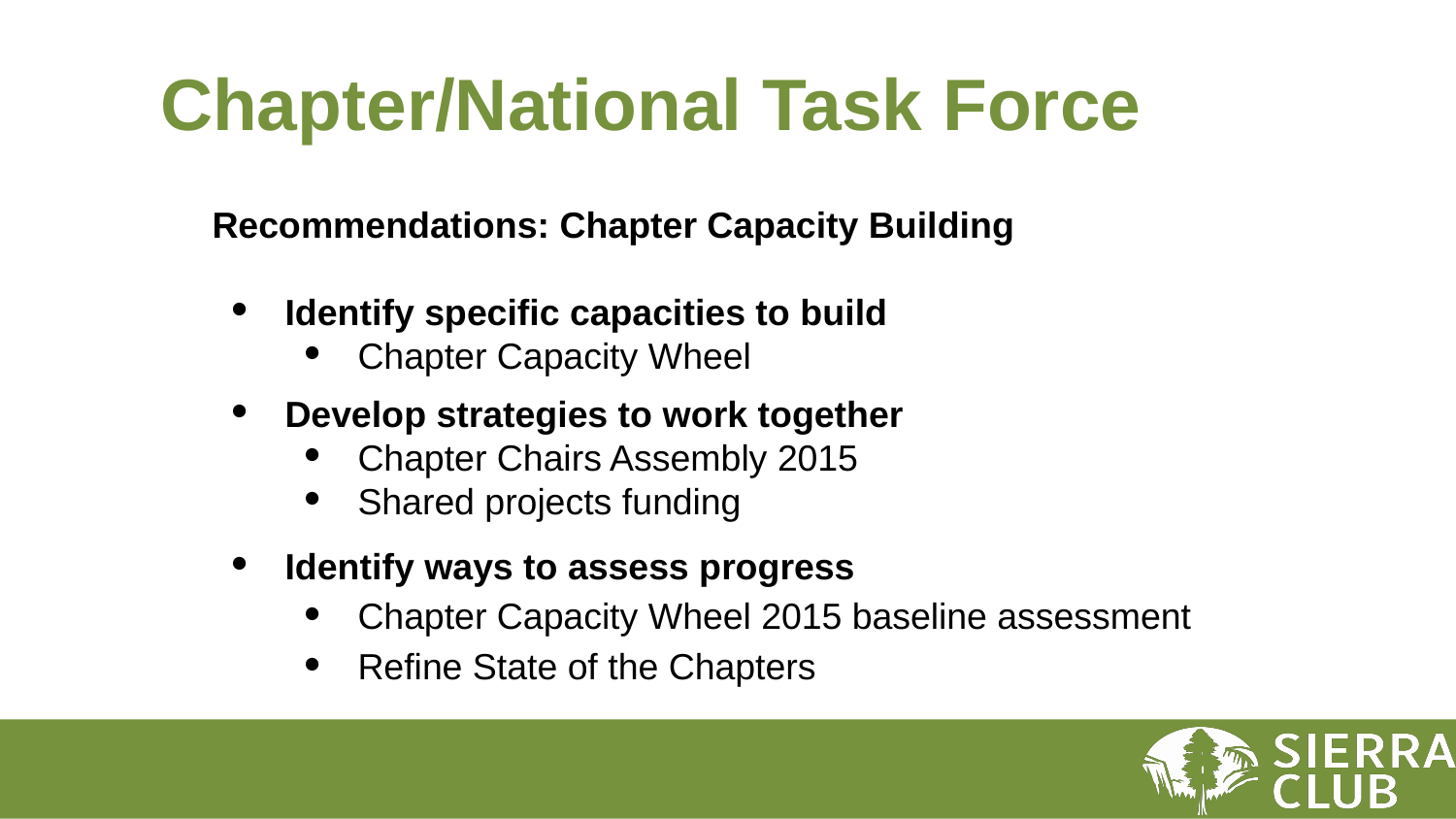

# Chapter/National Task Force
Recommendations: Chapter Capacity Building

Identify specific capacities to build
Chapter Capacity Wheel

Develop strategies to work together
Chapter Chairs Assembly 2015
Shared projects funding

Identify ways to assess progress
Chapter Capacity Wheel 2015 baseline assessment
Refine State of the Chapters